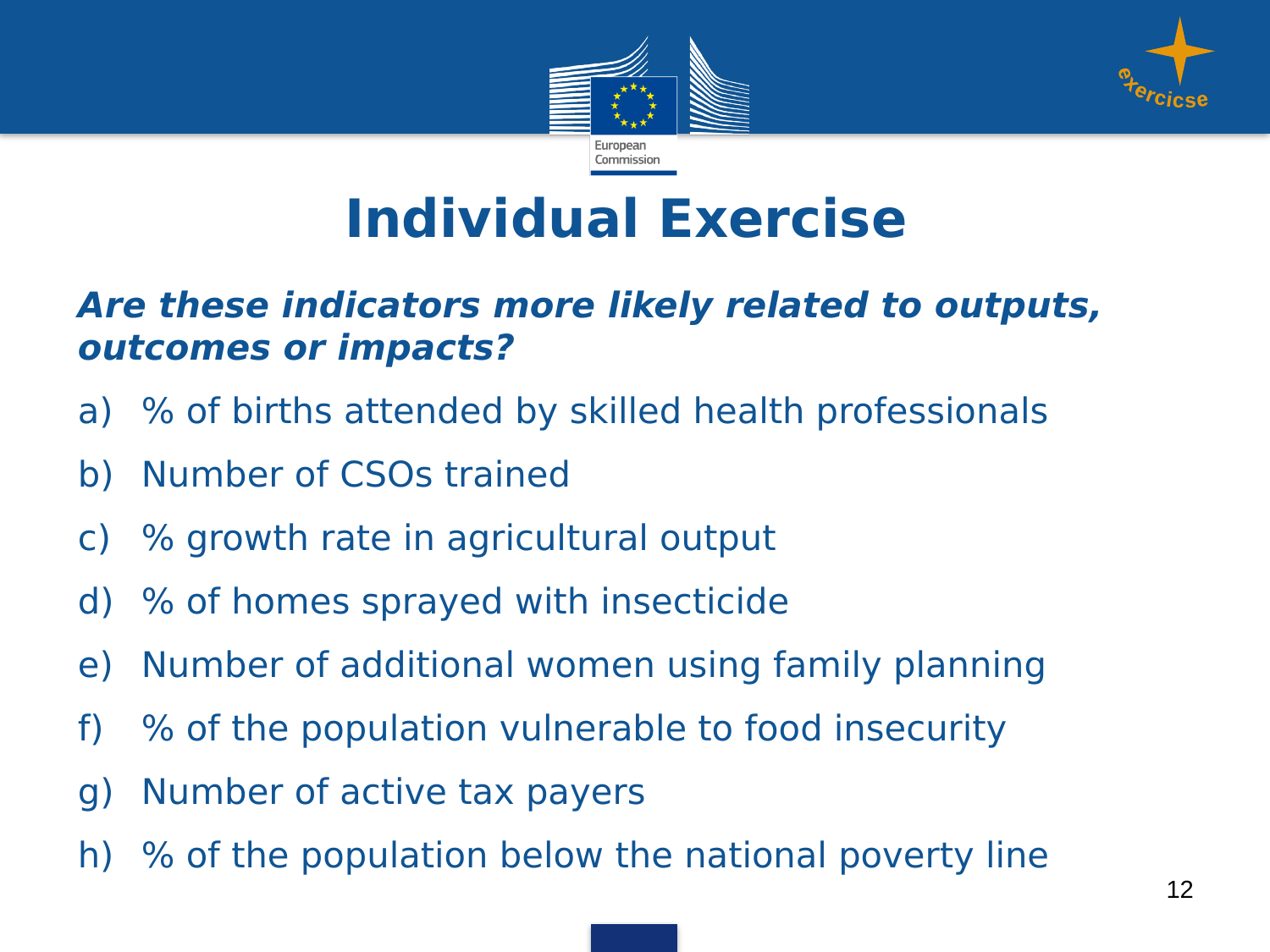

exercicse
# Individual Exercise
Are these indicators more likely related to outputs, outcomes or impacts?
% of births attended by skilled health professionals
Number of CSOs trained
% growth rate in agricultural output
% of homes sprayed with insecticide
Number of additional women using family planning
% of the population vulnerable to food insecurity
Number of active tax payers
% of the population below the national poverty line
12